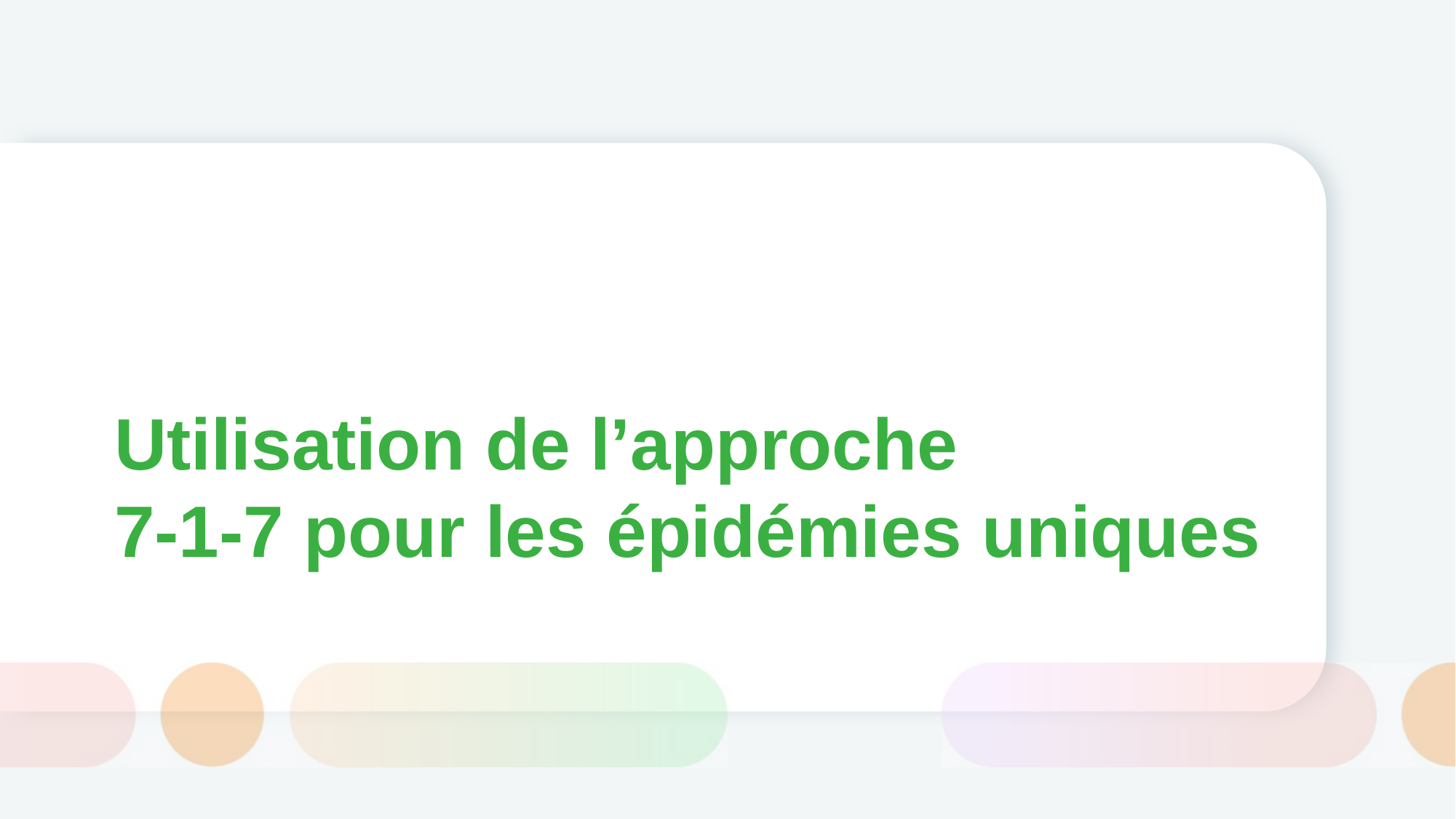

# Utilisation de l’approche  7-1-7 pour les épidémies uniques